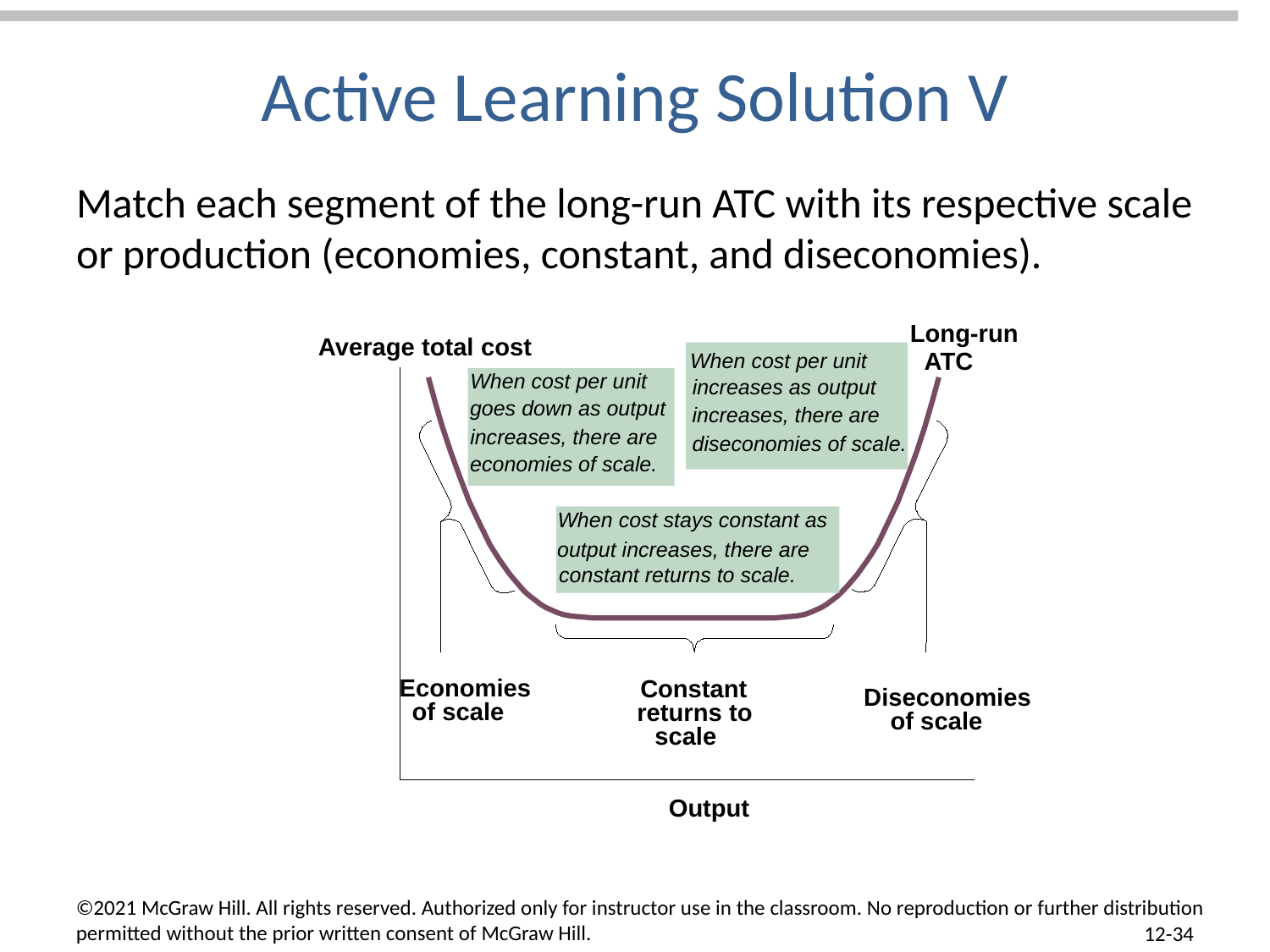

# Active Learning Solution V
Match each segment of the long-run ATC with its respective scale or production (economies, constant, and diseconomies).
Long-run
Average total cost

When cost per unit
increases as output
increases, there are
diseconomies of scale.
ATC

When cost per unit
goes down as output
increases, there are
economies of scale.

When cost stays constant as
output increases, there are
constant returns to scale.

Economies
of scale
Constant
returns to
scale
Diseconomies
of scale

Output